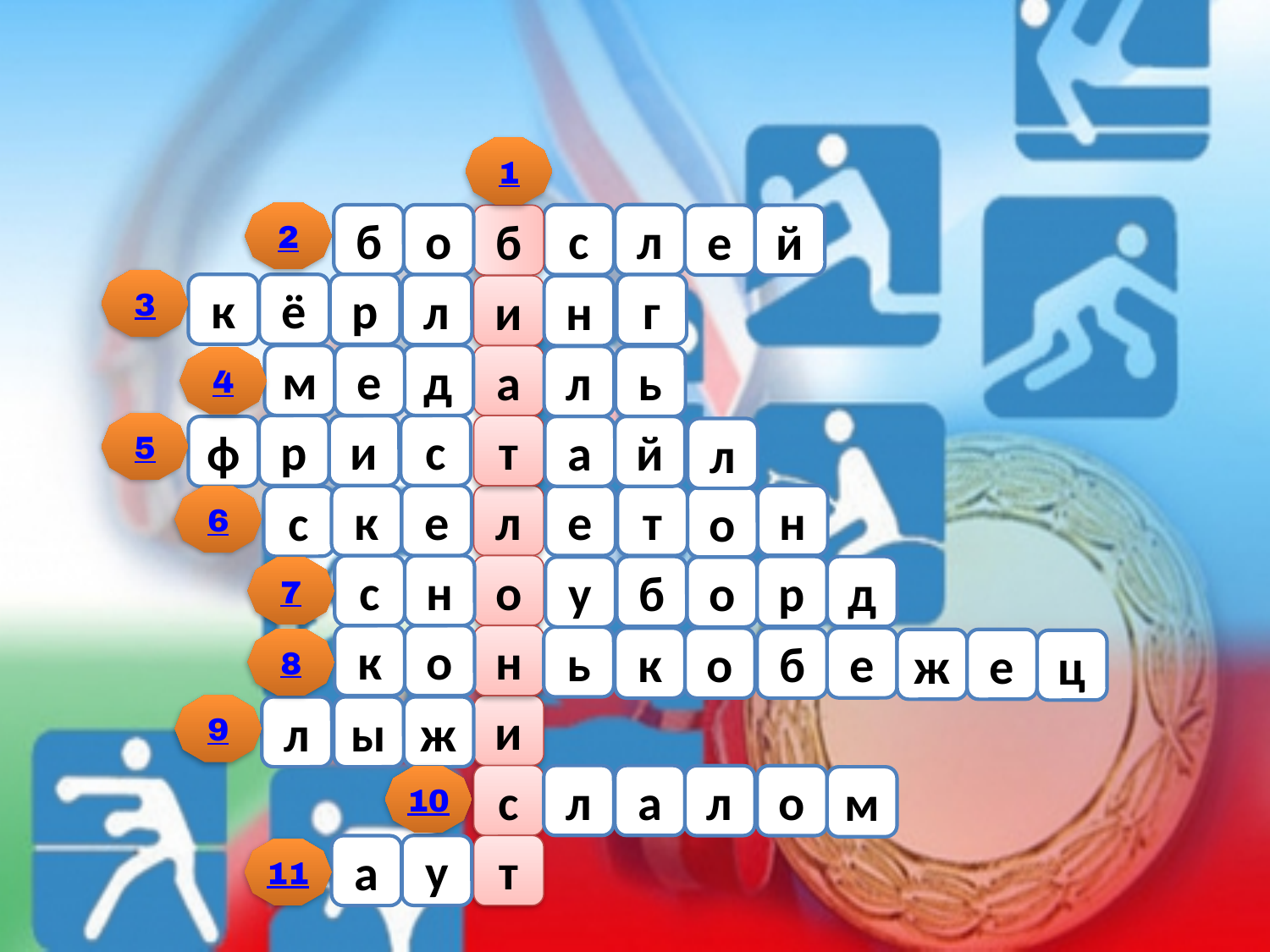

1
2
с
л
б
о
б
е
й
3
к
ё
р
л
г
и
н
м
е
д
а
л
ь
4
5
р
с
и
т
ф
а
й
л
6
н
к
е
л
е
т
с
о
с
н
о
б
р
д
7
у
о
к
о
н
ь
е
к
о
б
8
ж
е
ц
9
и
л
ы
ж
10
с
л
а
л
о
м
у
т
а
11